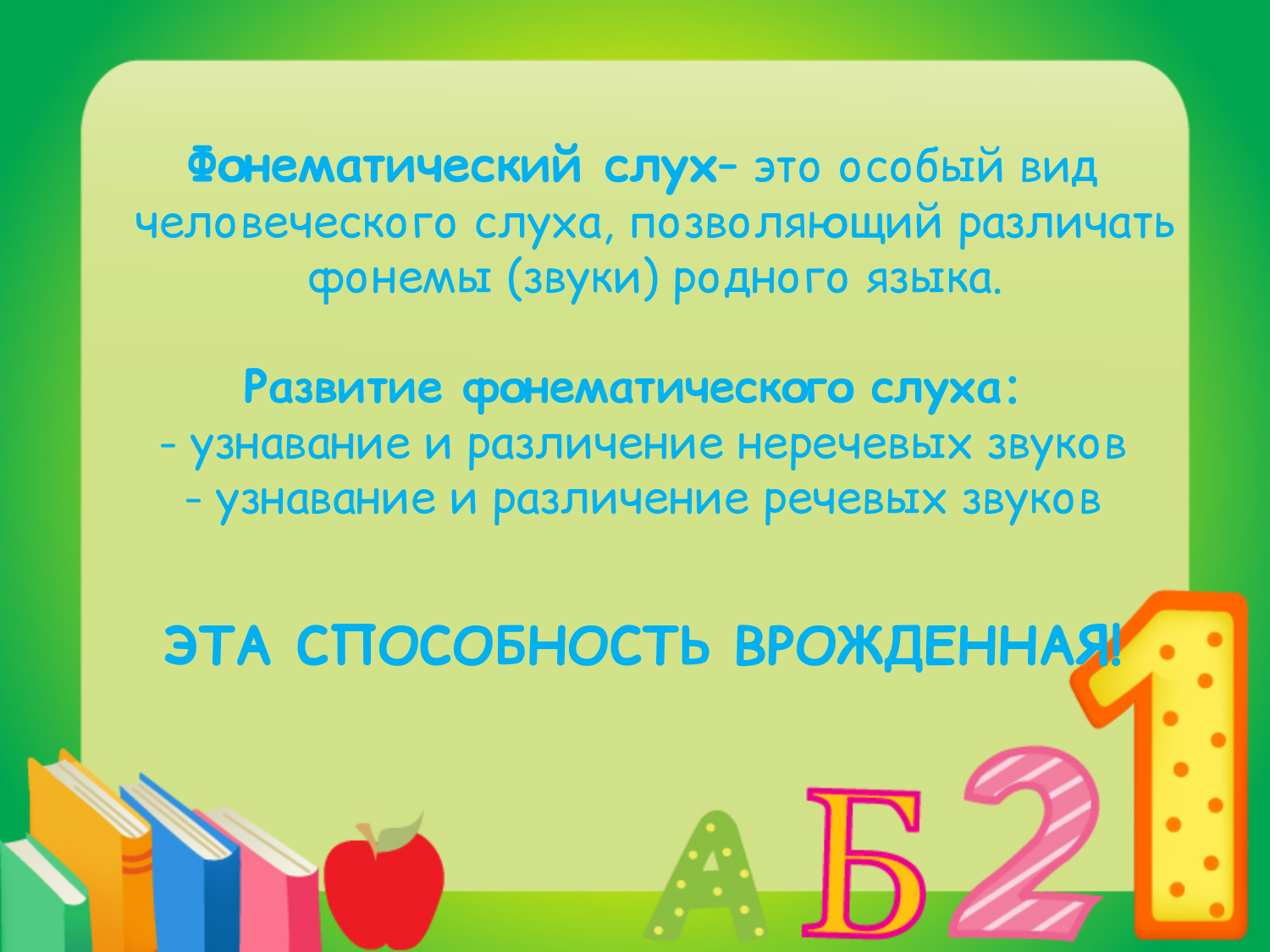

Фонематический слух– это особый вид человеческого слуха, позволяющий различать фонемы (звуки) родного языка.

Развитие фонематического слуха:
- узнавание и различение неречевых звуков
- узнавание и различение речевых звуков

ЭТА СПОСОБНОСТЬ ВРОЖДЕННАЯ!